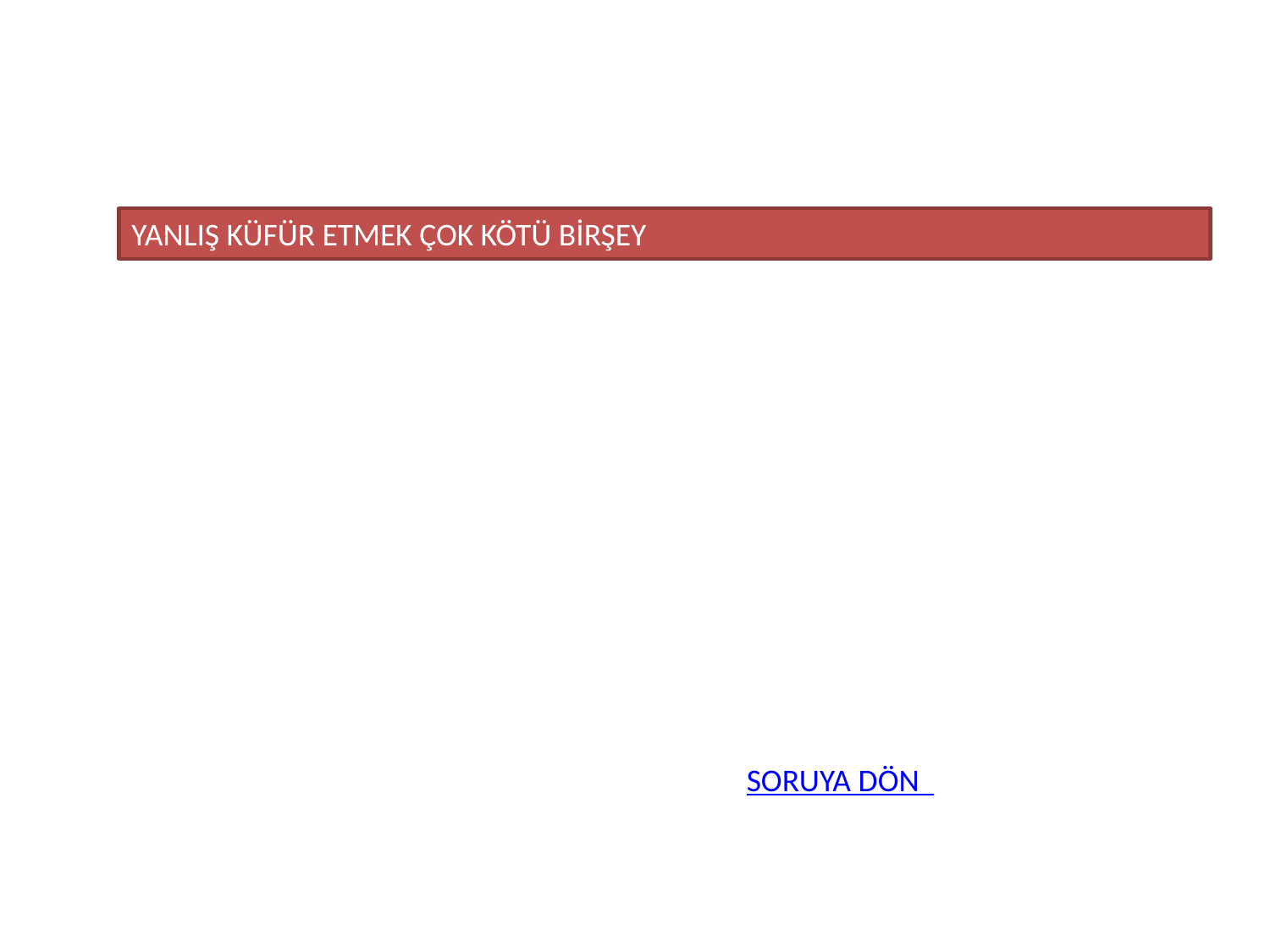

YANLIŞ KÜFÜR ETMEK ÇOK KÖTÜ BİRŞEY
SORUYA DÖN